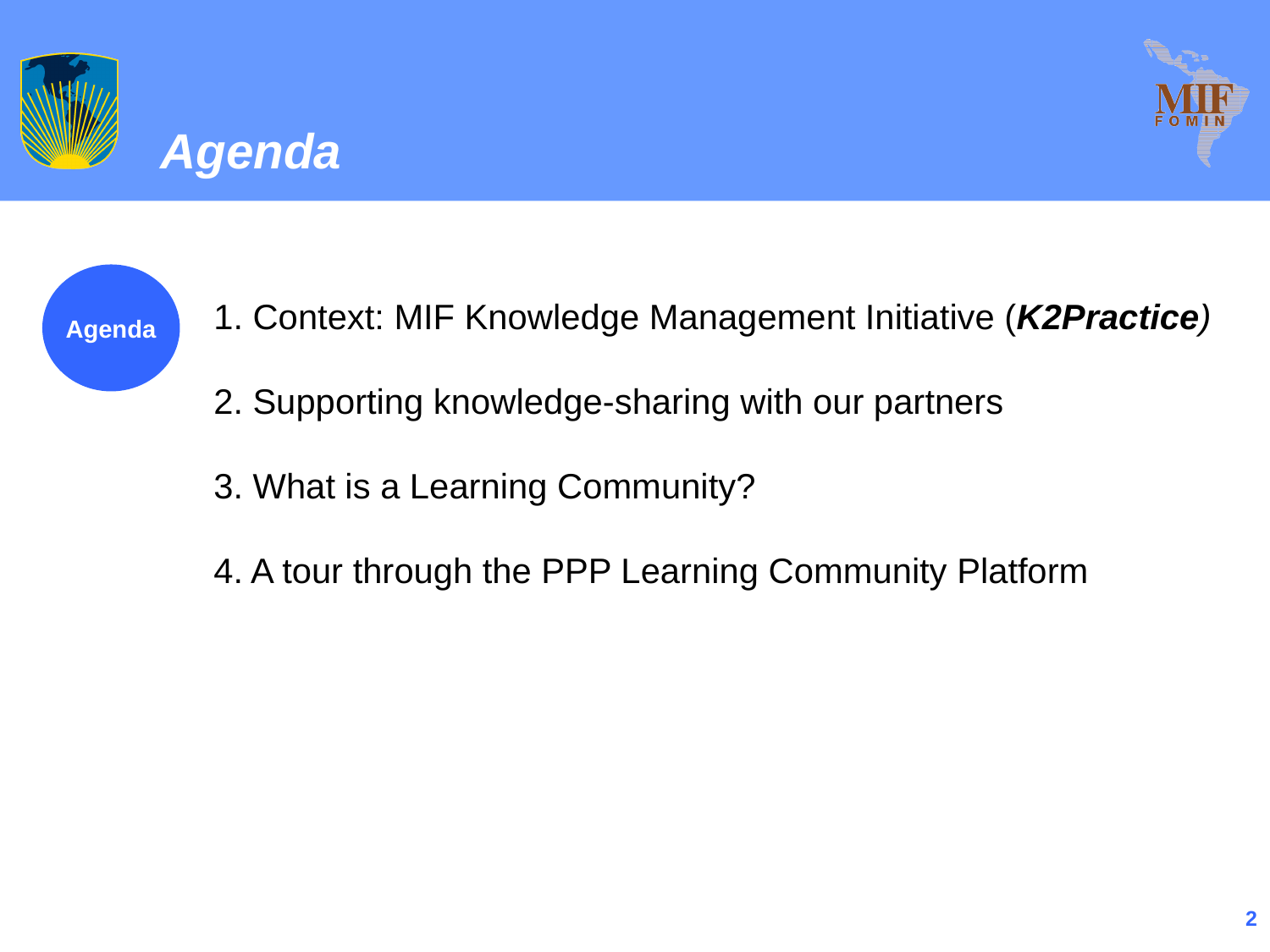

Agenda

1. Context: MIF Knowledge Management Initiative (K2Practice)

2. Supporting knowledge-sharing with our partners

3. What is a Learning Community?

4. A tour through the PPP Learning Community Platform

Agenda